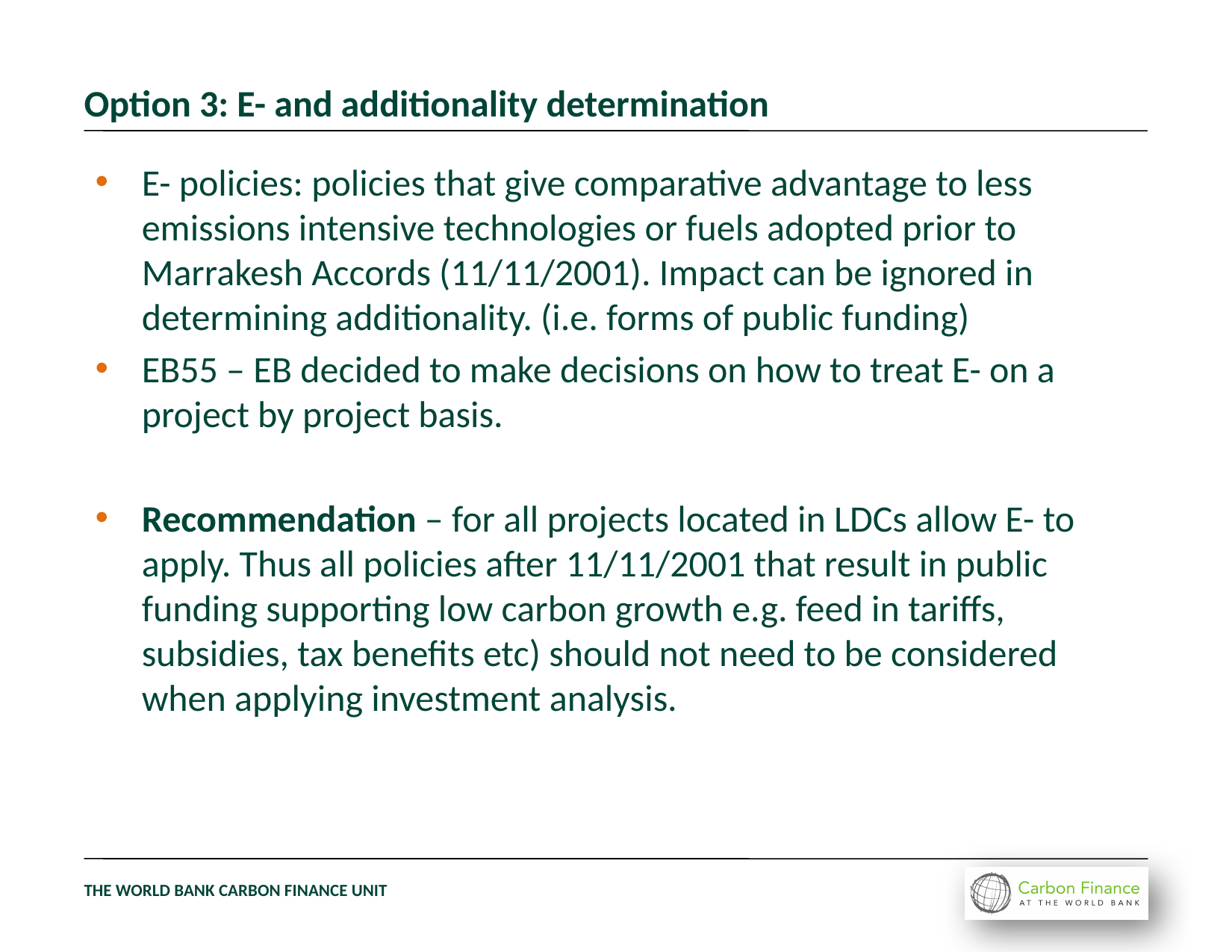

# Option 3: E- and additionality determination
E- policies: policies that give comparative advantage to less emissions intensive technologies or fuels adopted prior to Marrakesh Accords (11/11/2001). Impact can be ignored in determining additionality. (i.e. forms of public funding)
EB55 – EB decided to make decisions on how to treat E- on a project by project basis.

Recommendation – for all projects located in LDCs allow E- to apply. Thus all policies after 11/11/2001 that result in public funding supporting low carbon growth e.g. feed in tariffs, subsidies, tax benefits etc) should not need to be considered when applying investment analysis.